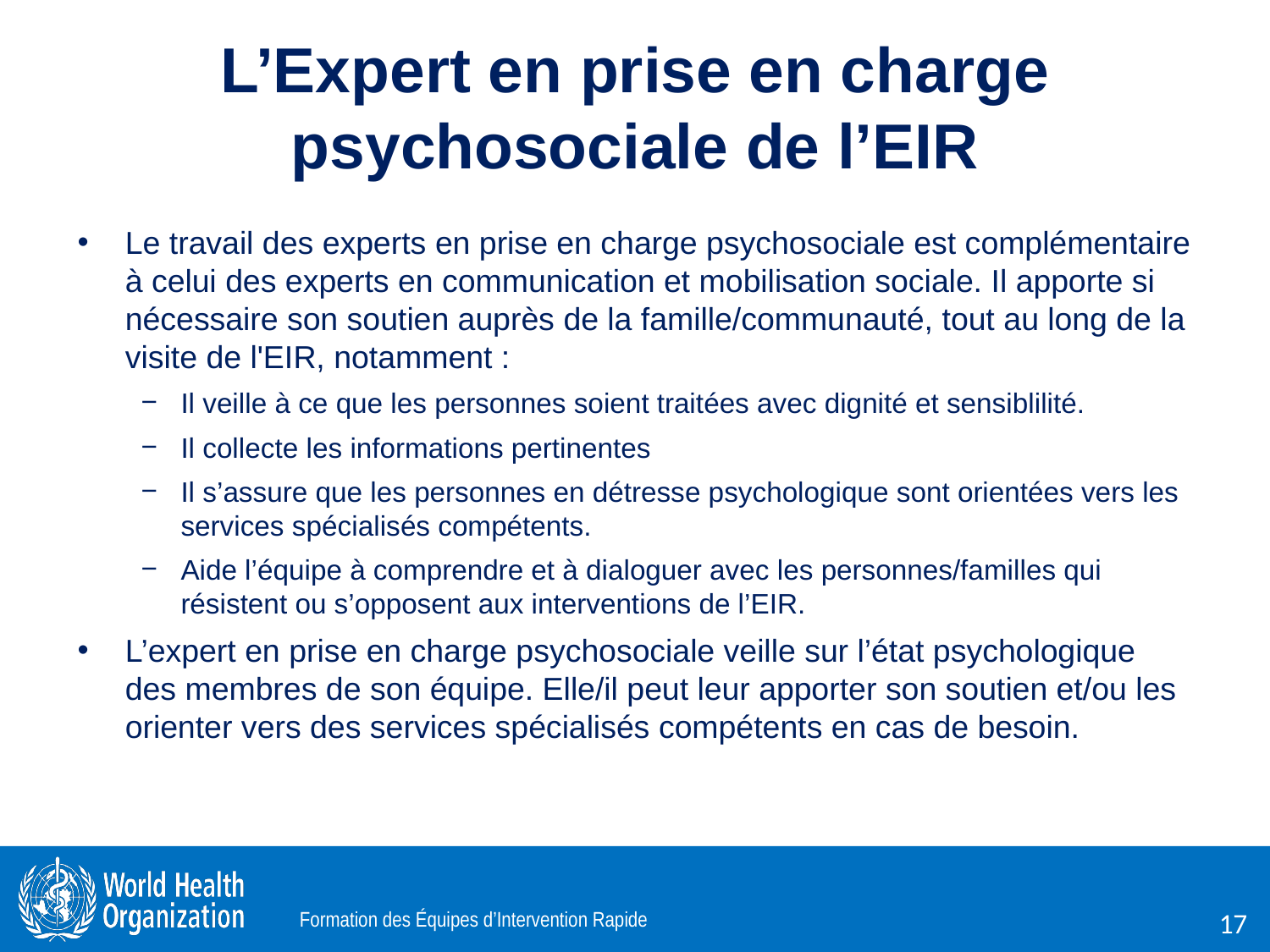

# L’Expert en prise en charge psychosociale de l’EIR
Le travail des experts en prise en charge psychosociale est complémentaire à celui des experts en communication et mobilisation sociale. Il apporte si nécessaire son soutien auprès de la famille/communauté, tout au long de la visite de l'EIR, notamment :
Il veille à ce que les personnes soient traitées avec dignité et sensiblilité.
Il collecte les informations pertinentes
Il s’assure que les personnes en détresse psychologique sont orientées vers les services spécialisés compétents.
Aide l’équipe à comprendre et à dialoguer avec les personnes/familles qui résistent ou s’opposent aux interventions de l’EIR.
L’expert en prise en charge psychosociale veille sur l’état psychologique des membres de son équipe. Elle/il peut leur apporter son soutien et/ou les orienter vers des services spécialisés compétents en cas de besoin.